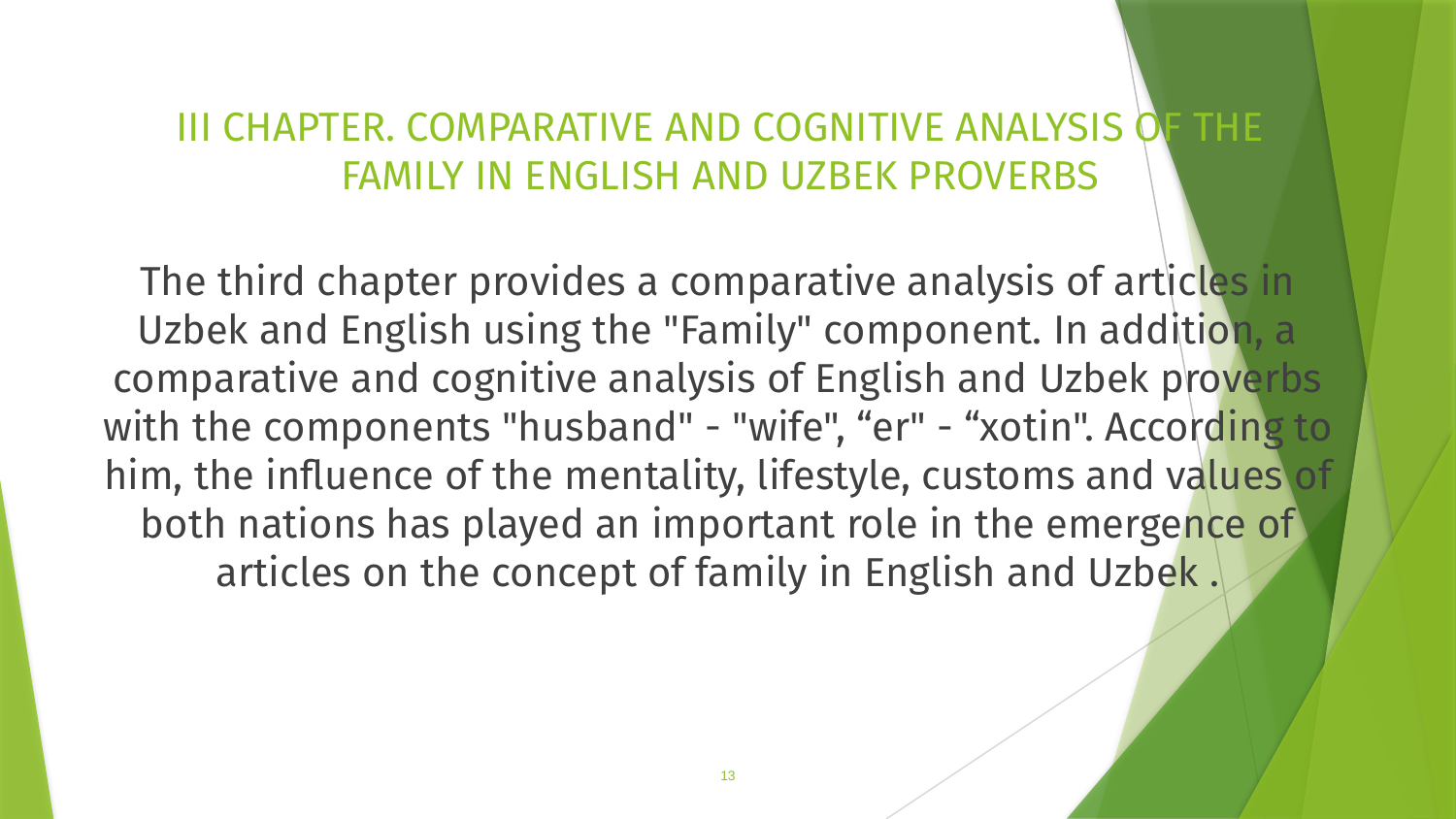

# III CHAPTER. COMPARATIVE AND COGNITIVE ANALYSIS OF THE FAMILY IN ENGLISH AND UZBEK PROVERBS
The third chapter provides a comparative analysis of articles in Uzbek and English using the "Family" component. In addition, a comparative and cognitive analysis of English and Uzbek proverbs with the components "husband" - "wife", “er" - “xotin". According to him, the influence of the mentality, lifestyle, customs and values of both nations has played an important role in the emergence of articles on the concept of family in English and Uzbek .
13